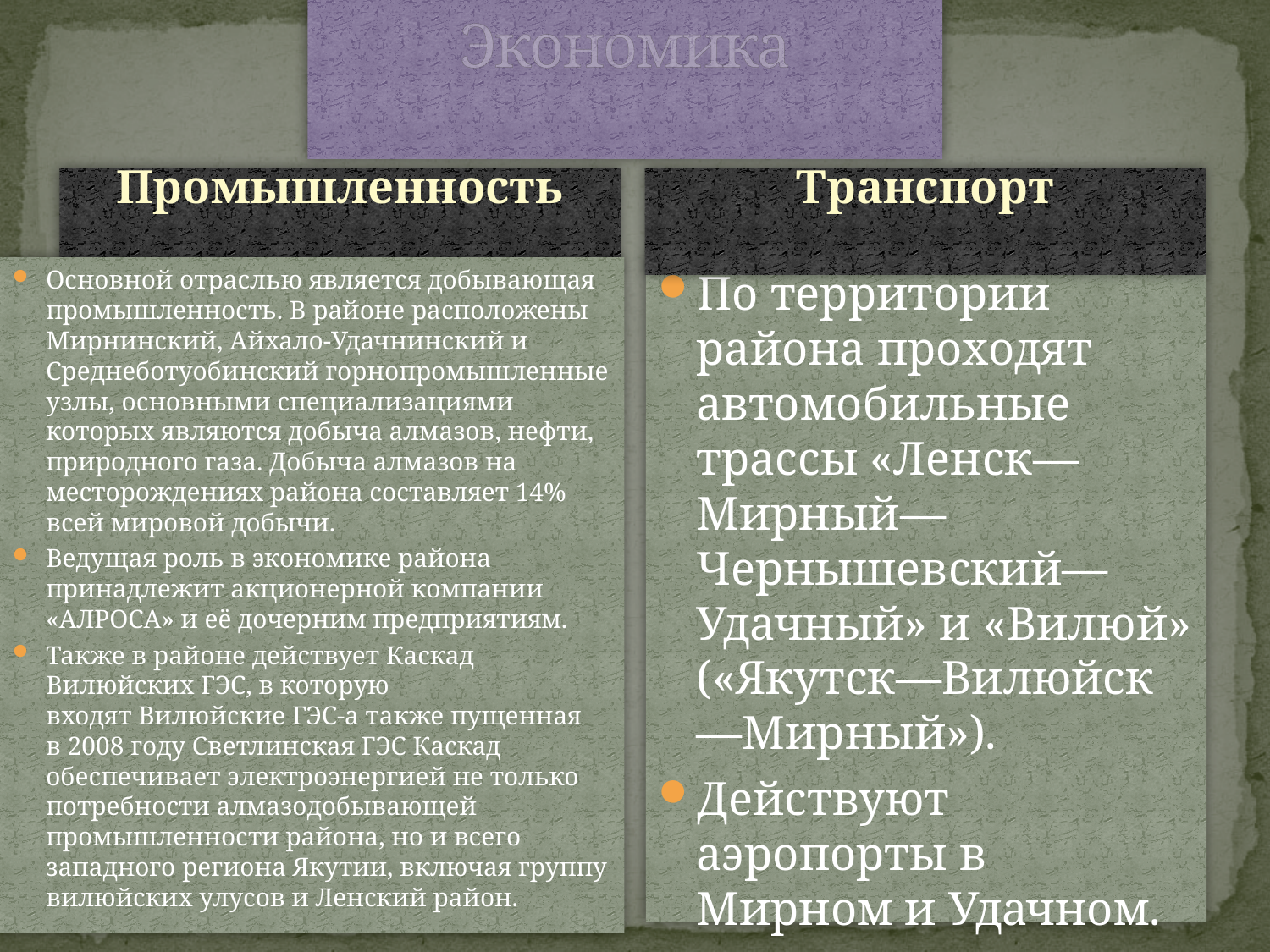

# Экономика
Промышленность

Транспорт

Основной отраслью является добывающая промышленность. В районе расположены Мирнинский, Айхало-Удачнинский и Среднеботуобинский горнопромышленные узлы, основными специализациями которых являются добыча алмазов, нефти, природного газа. Добыча алмазов на месторождениях района составляет 14% всей мировой добычи.
Ведущая роль в экономике района принадлежит акционерной компании «АЛРОСА» и её дочерним предприятиям.
Также в районе действует Каскад Вилюйских ГЭС, в которую входят Вилюйские ГЭС-а также пущенная в 2008 году Светлинская ГЭС Каскад обеспечивает электроэнергией не только потребности алмазодобывающей промышленности района, но и всего западного региона Якутии, включая группу вилюйских улусов и Ленский район.

По территории района проходят автомобильные трассы «Ленск—Мирный—Чернышевский—Удачный» и «Вилюй» («Якутск—Вилюйск—Мирный»).
Действуют аэропорты в Мирном и Удачном.